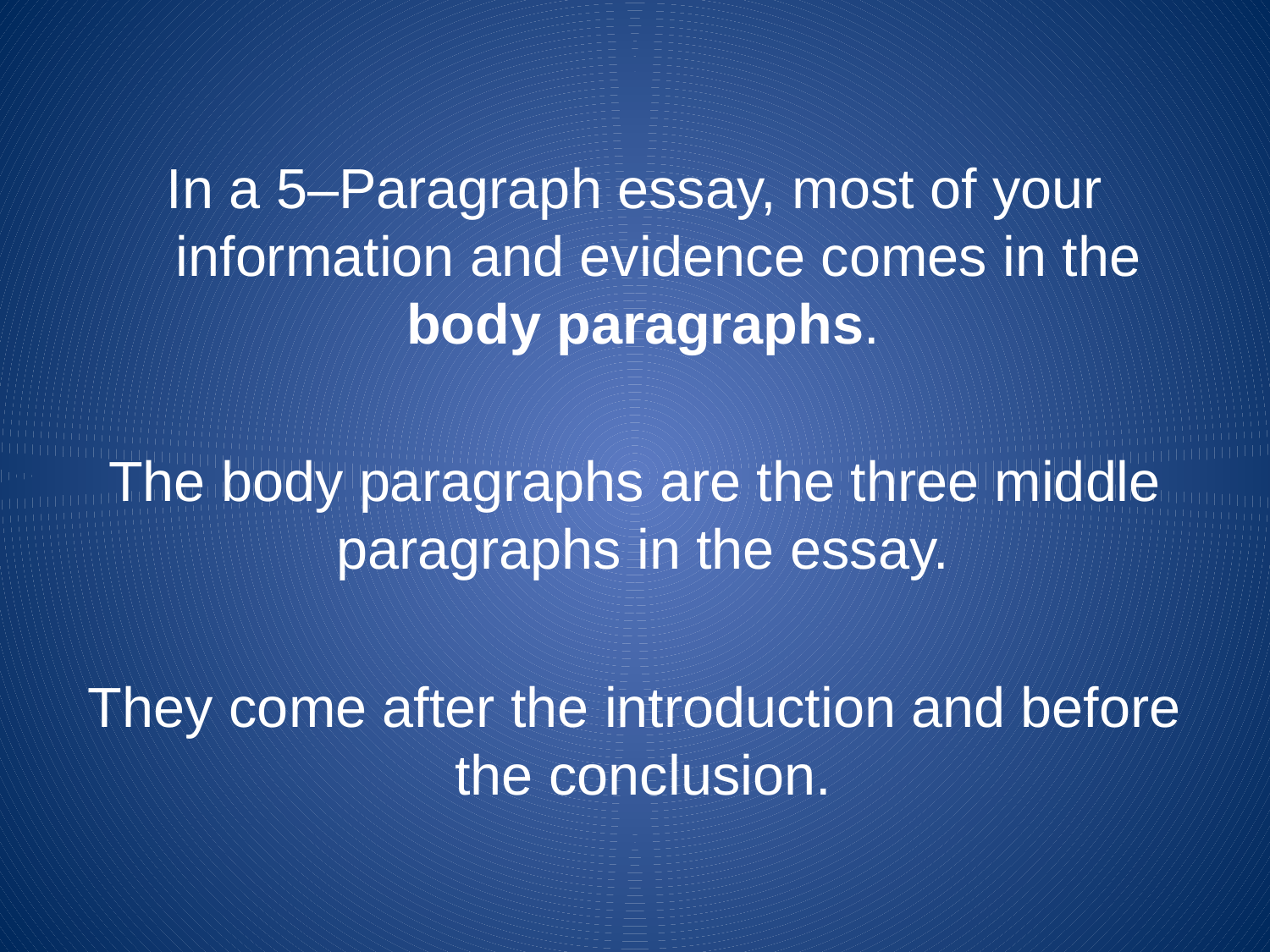

#
In a 5–Paragraph essay, most of your information and evidence comes in the body paragraphs.

The body paragraphs are the three middle paragraphs in the essay.

They come after the introduction and before the conclusion.